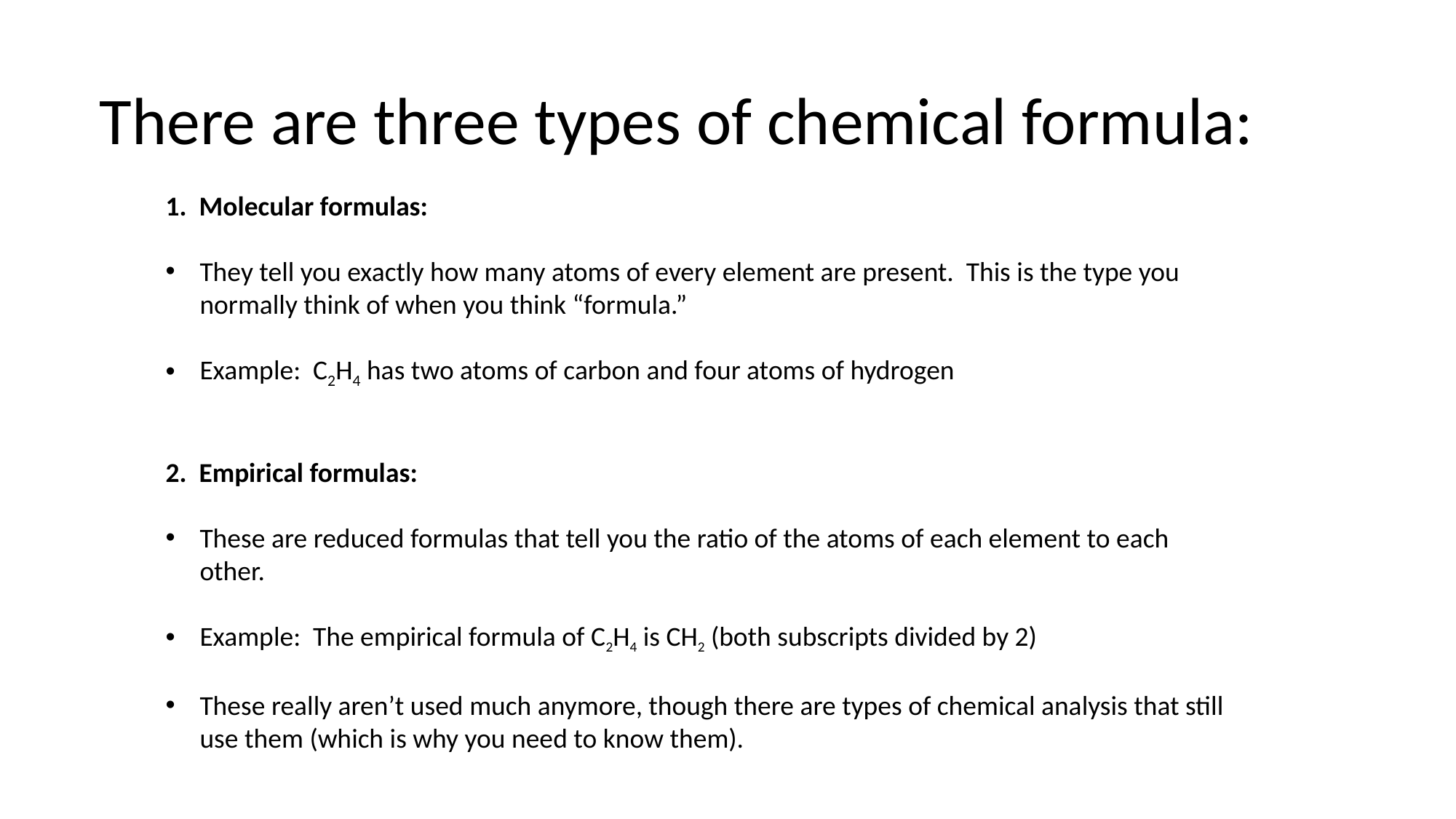

# There are three types of chemical formula:
1.  Molecular formulas:

They tell you exactly how many atoms of every element are present.  This is the type you normally think of when you think “formula.”

Example:  C2H4 has two atoms of carbon and four atoms of hydrogen

2.  Empirical formulas:

These are reduced formulas that tell you the ratio of the atoms of each element to each other.

Example:  The empirical formula of C2H4 is CH2 (both subscripts divided by 2)

These really aren’t used much anymore, though there are types of chemical analysis that still use them (which is why you need to know them).